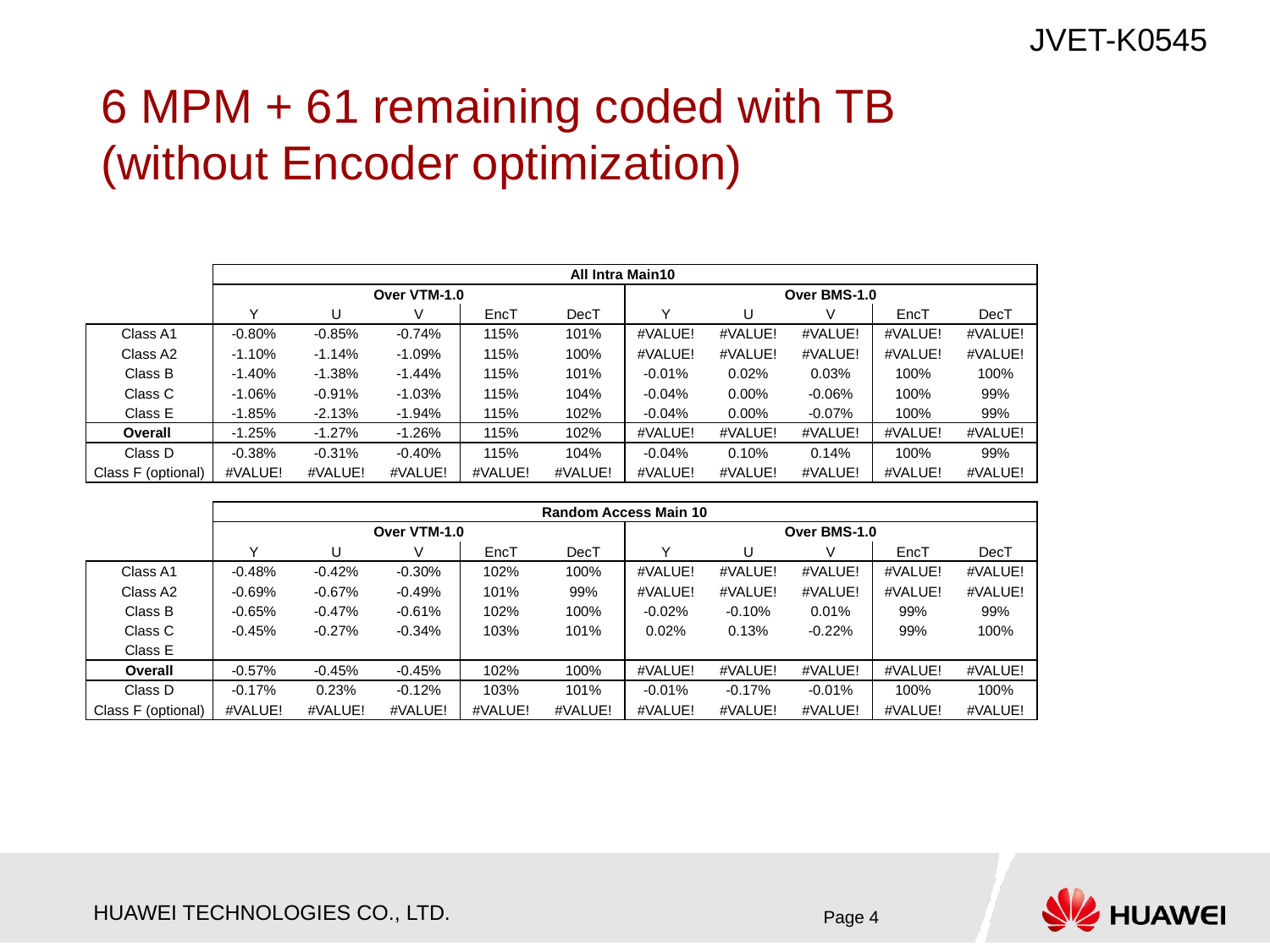

# 6 MPM + 61 remaining coded with TB (without Encoder optimization)
|  | All Intra Main10 |  |  |  |  |  |  |  |  |  |
| --- | --- | --- | --- | --- | --- | --- | --- | --- | --- | --- |
|  | Over VTM-1.0 |  |  |  |  | Over BMS-1.0 |  |  |  |  |
|  | Y | U | V | EncT | DecT | Y | U | V | EncT | DecT |
| Class A1 | -0.80% | -0.85% | -0.74% | 115% | 101% | #VALUE! | #VALUE! | #VALUE! | #VALUE! | #VALUE! |
| Class A2 | -1.10% | -1.14% | -1.09% | 115% | 100% | #VALUE! | #VALUE! | #VALUE! | #VALUE! | #VALUE! |
| Class B | -1.40% | -1.38% | -1.44% | 115% | 101% | -0.01% | 0.02% | 0.03% | 100% | 100% |
| Class C | -1.06% | -0.91% | -1.03% | 115% | 104% | -0.04% | 0.00% | -0.06% | 100% | 99% |
| Class E | -1.85% | -2.13% | -1.94% | 115% | 102% | -0.04% | 0.00% | -0.07% | 100% | 99% |
| Overall | -1.25% | -1.27% | -1.26% | 115% | 102% | #VALUE! | #VALUE! | #VALUE! | #VALUE! | #VALUE! |
| Class D | -0.38% | -0.31% | -0.40% | 115% | 104% | -0.04% | 0.10% | 0.14% | 100% | 99% |
| Class F (optional) | #VALUE! | #VALUE! | #VALUE! | #VALUE! | #VALUE! | #VALUE! | #VALUE! | #VALUE! | #VALUE! | #VALUE! |
|  |  |  |  |  |  |  |  |  |  |  |
|  | Random Access Main 10 |  |  |  |  |  |  |  |  |  |
|  | Over VTM-1.0 |  |  |  |  | Over BMS-1.0 |  |  |  |  |
|  | Y | U | V | EncT | DecT | Y | U | V | EncT | DecT |
| Class A1 | -0.48% | -0.42% | -0.30% | 102% | 100% | #VALUE! | #VALUE! | #VALUE! | #VALUE! | #VALUE! |
| Class A2 | -0.69% | -0.67% | -0.49% | 101% | 99% | #VALUE! | #VALUE! | #VALUE! | #VALUE! | #VALUE! |
| Class B | -0.65% | -0.47% | -0.61% | 102% | 100% | -0.02% | -0.10% | 0.01% | 99% | 99% |
| Class C | -0.45% | -0.27% | -0.34% | 103% | 101% | 0.02% | 0.13% | -0.22% | 99% | 100% |
| Class E |  |  |  |  |  |  |  |  |  |  |
| Overall | -0.57% | -0.45% | -0.45% | 102% | 100% | #VALUE! | #VALUE! | #VALUE! | #VALUE! | #VALUE! |
| Class D | -0.17% | 0.23% | -0.12% | 103% | 101% | -0.01% | -0.17% | -0.01% | 100% | 100% |
| Class F (optional) | #VALUE! | #VALUE! | #VALUE! | #VALUE! | #VALUE! | #VALUE! | #VALUE! | #VALUE! | #VALUE! | #VALUE! |

Page 4